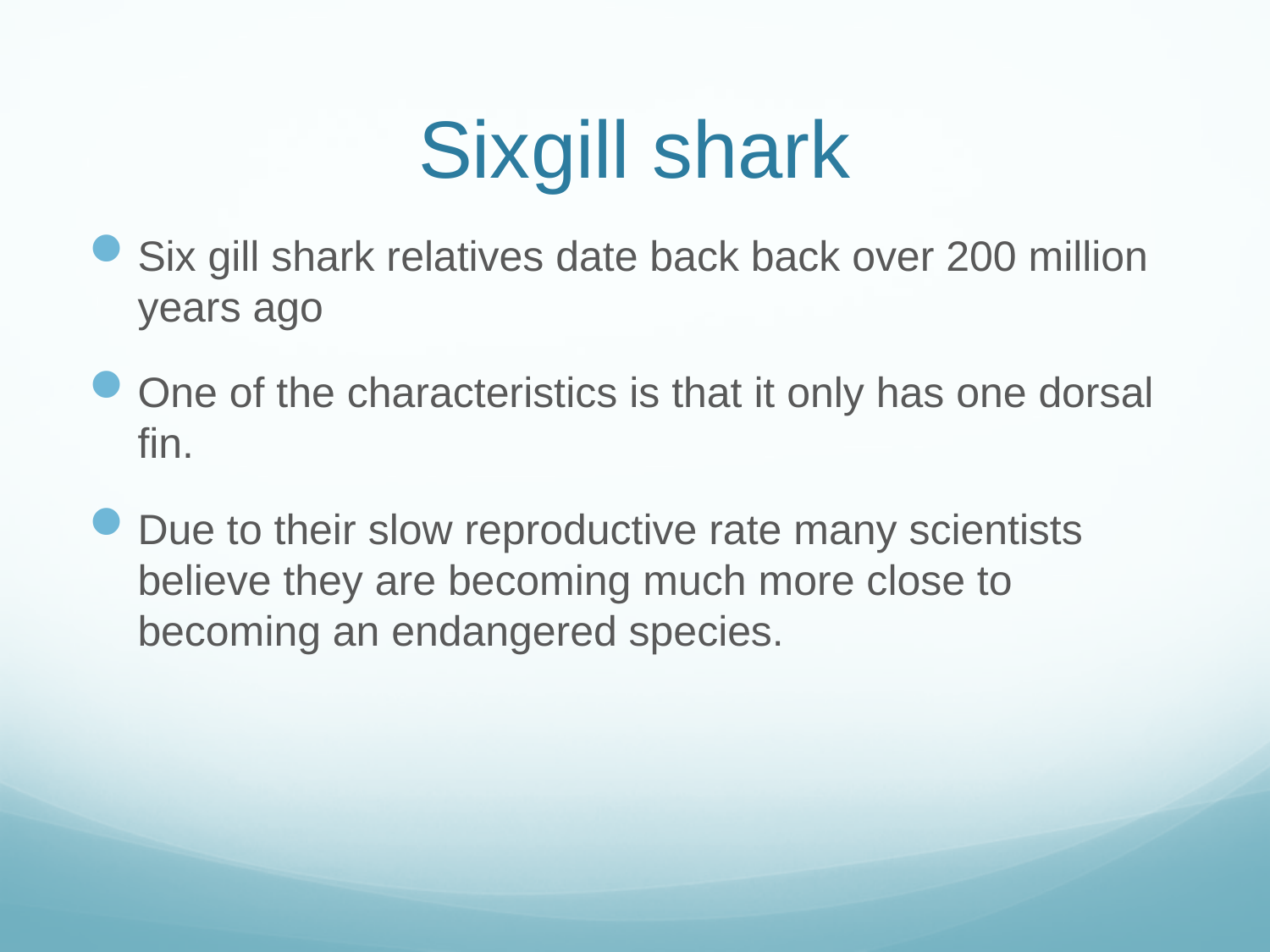

# Sixgill shark
Six gill shark relatives date back back over 200 million years ago
One of the characteristics is that it only has one dorsal fin.
Due to their slow reproductive rate many scientists believe they are becoming much more close to becoming an endangered species.